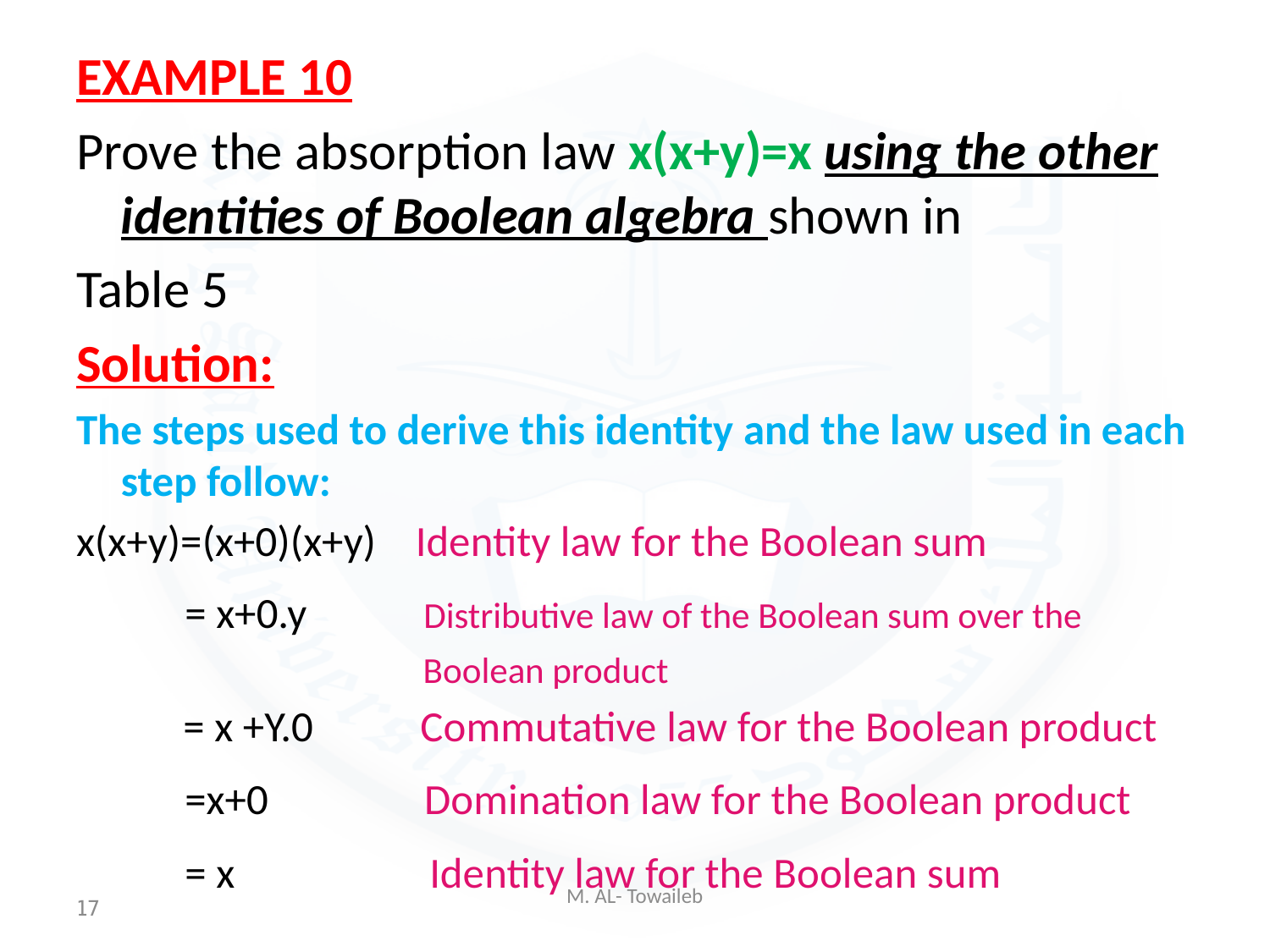

EXAMPLE 10
Prove the absorption law x(x+y)=x using the other identities of Boolean algebra shown in
Table 5
Solution:
The steps used to derive this identity and the law used in each step follow:
x(x+y)=(x+0)(x+y)    Identity law for the Boolean sum
         = x+0.y            Distributive law of the Boolean sum over the
                                          Boolean product
           = x +Y.0           Commutative law for the Boolean product
         =x+0                Domination law for the Boolean product
         = x                    Identity law for the Boolean sum
17
M. AL- Towaileb